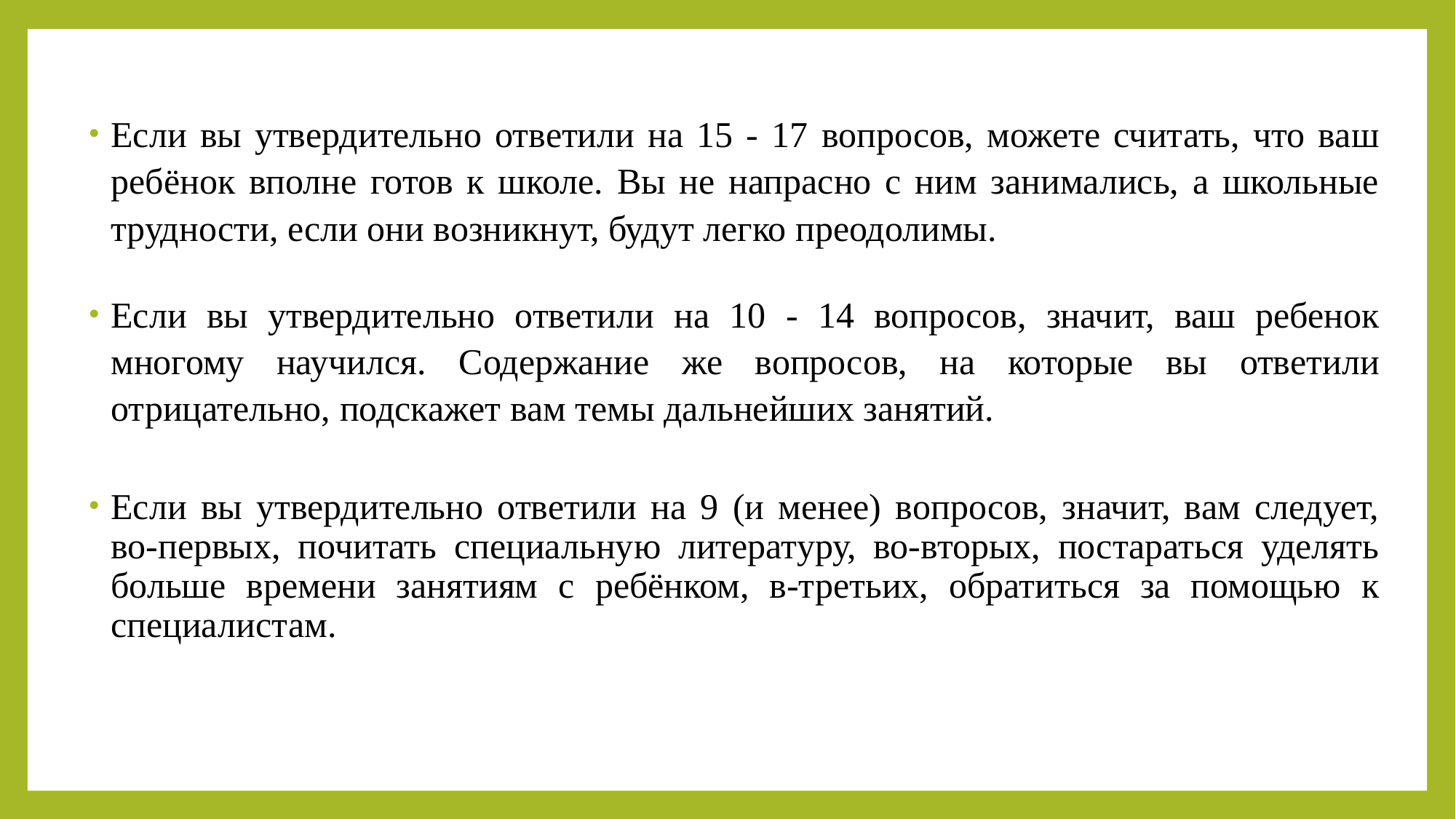

Если вы утвердительно ответили на 15 - 17 вопросов, можете считать, что ваш ребёнок вполне готов к школе. Вы не напрасно с ним занимались, а школьные трудности, если они возникнут, будут легко преодолимы.

Если вы утвердительно ответили на 10 - 14 вопросов, значит, ваш ребенок многому научился. Содержание же вопросов, на которые вы ответили отрицательно, подскажет вам темы дальнейших занятий.

Если вы утвердительно ответили на 9 (и менее) вопросов, значит, вам следует, во-первых, почитать специальную литературу, во-вторых, постараться уделять больше времени занятиям с ребёнком, в-третьих, обратиться за помощью к специалистам.